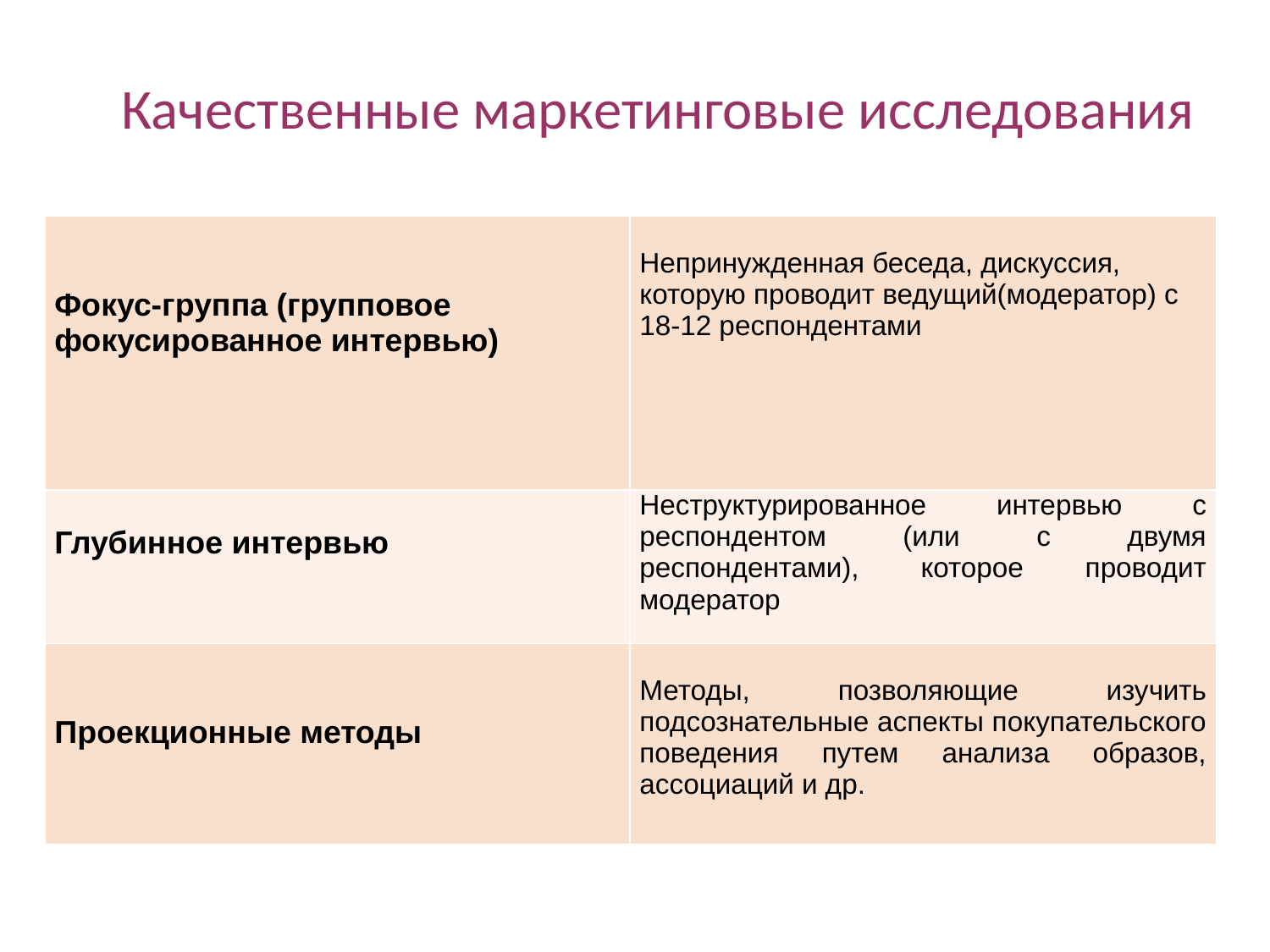

# Качественные маркетинговые исследования
| Фокус-группа (групповое фокусированное интервью) | Непринужденная беседа, дискуссия, которую проводит ведущий(модератор) с 18-12 респондентами |
| --- | --- |
| Глубинное интервью | Неструктурированное интервью с респондентом (или с двумя респондентами), которое проводит модератор |
| Проекционные методы | Методы, позволяющие изучить подсознательные аспекты покупательского поведения путем анализа образов, ассоциаций и др. |